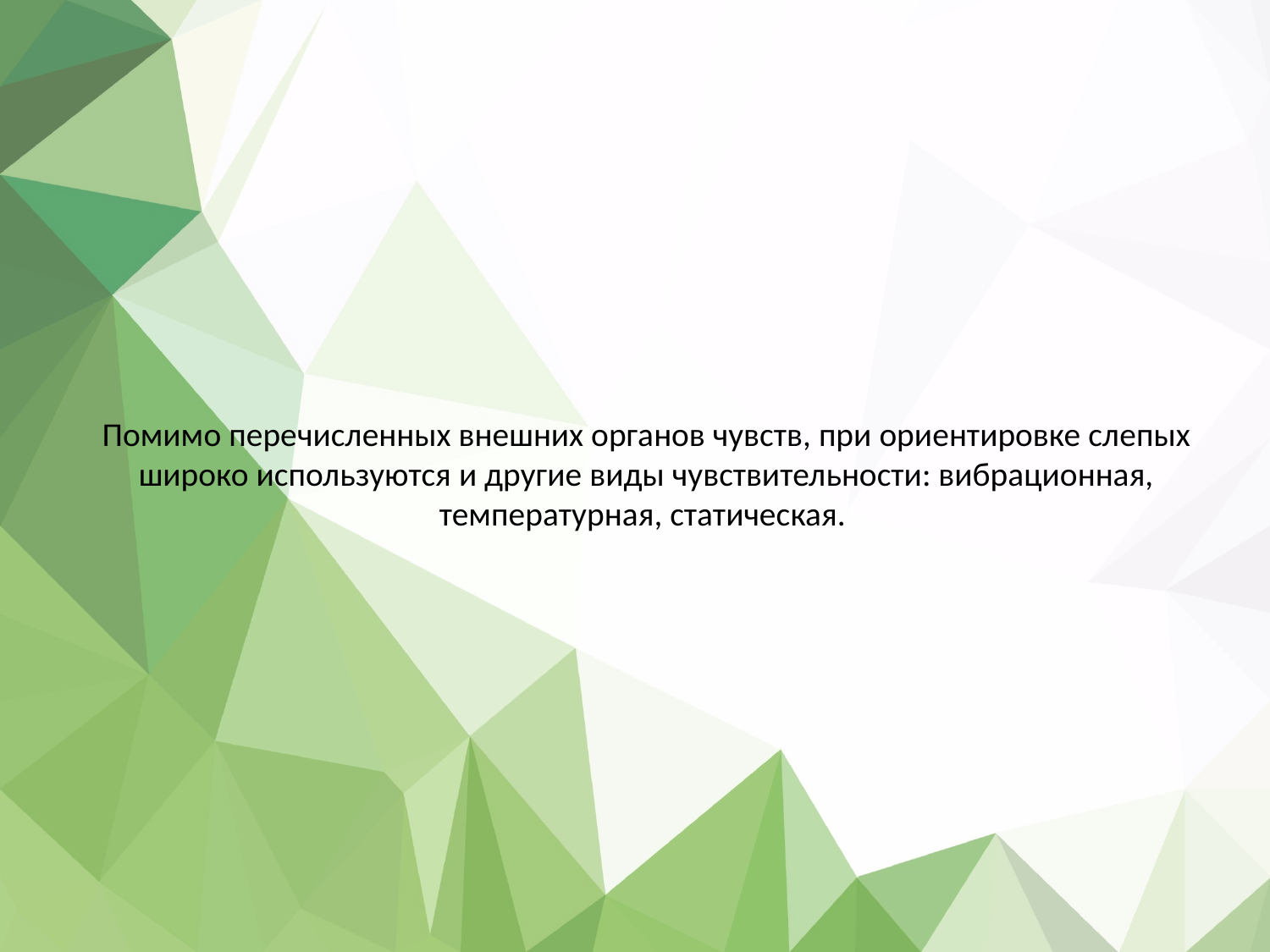

# Помимо перечисленных внешних органов чувств, при ориентировке слепых широко используются и другие виды чувствительности: вибрационная, температурная, статическая.